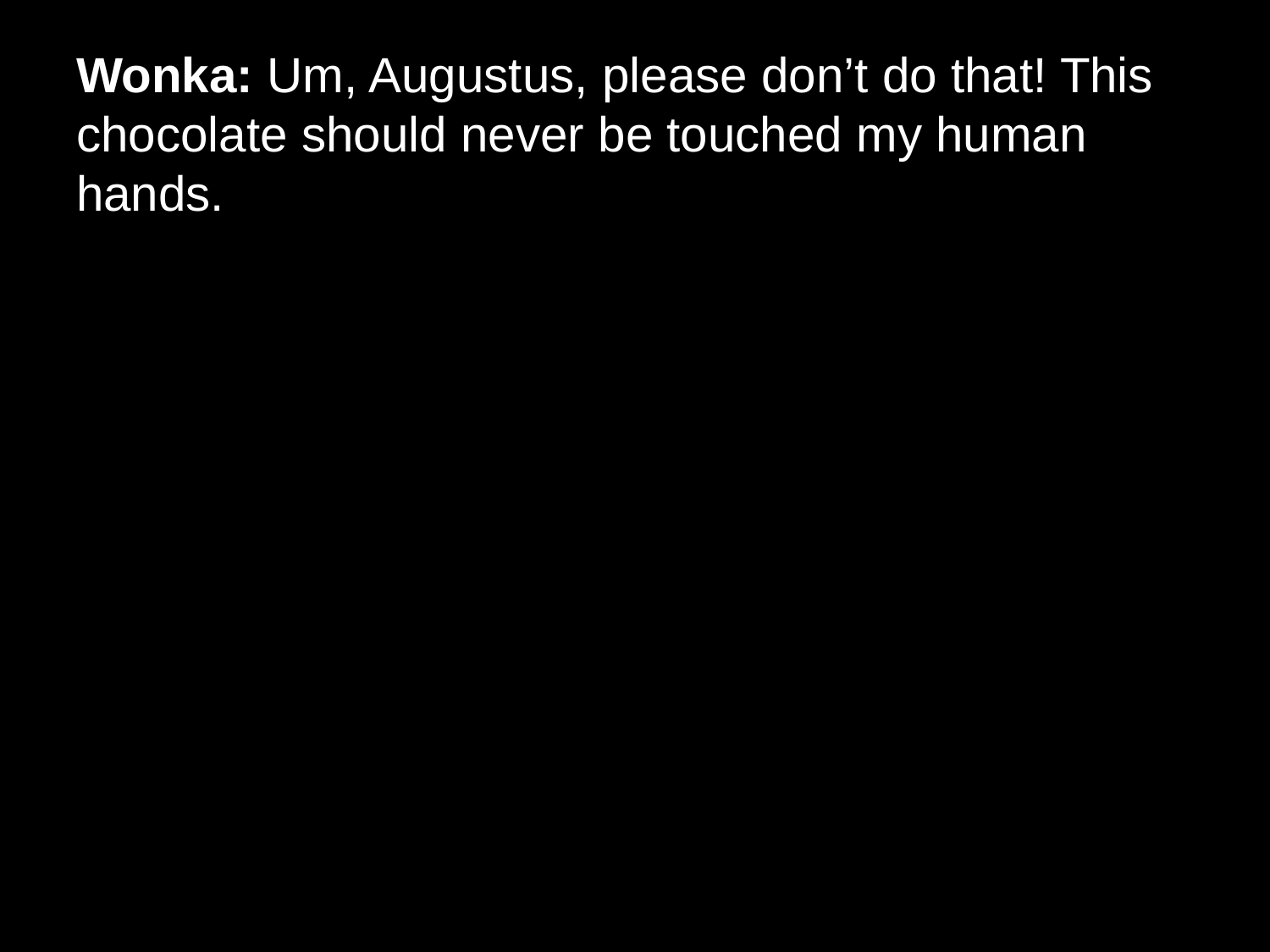

# Wonka: Um, Augustus, please don’t do that! This chocolate should never be touched my human hands.